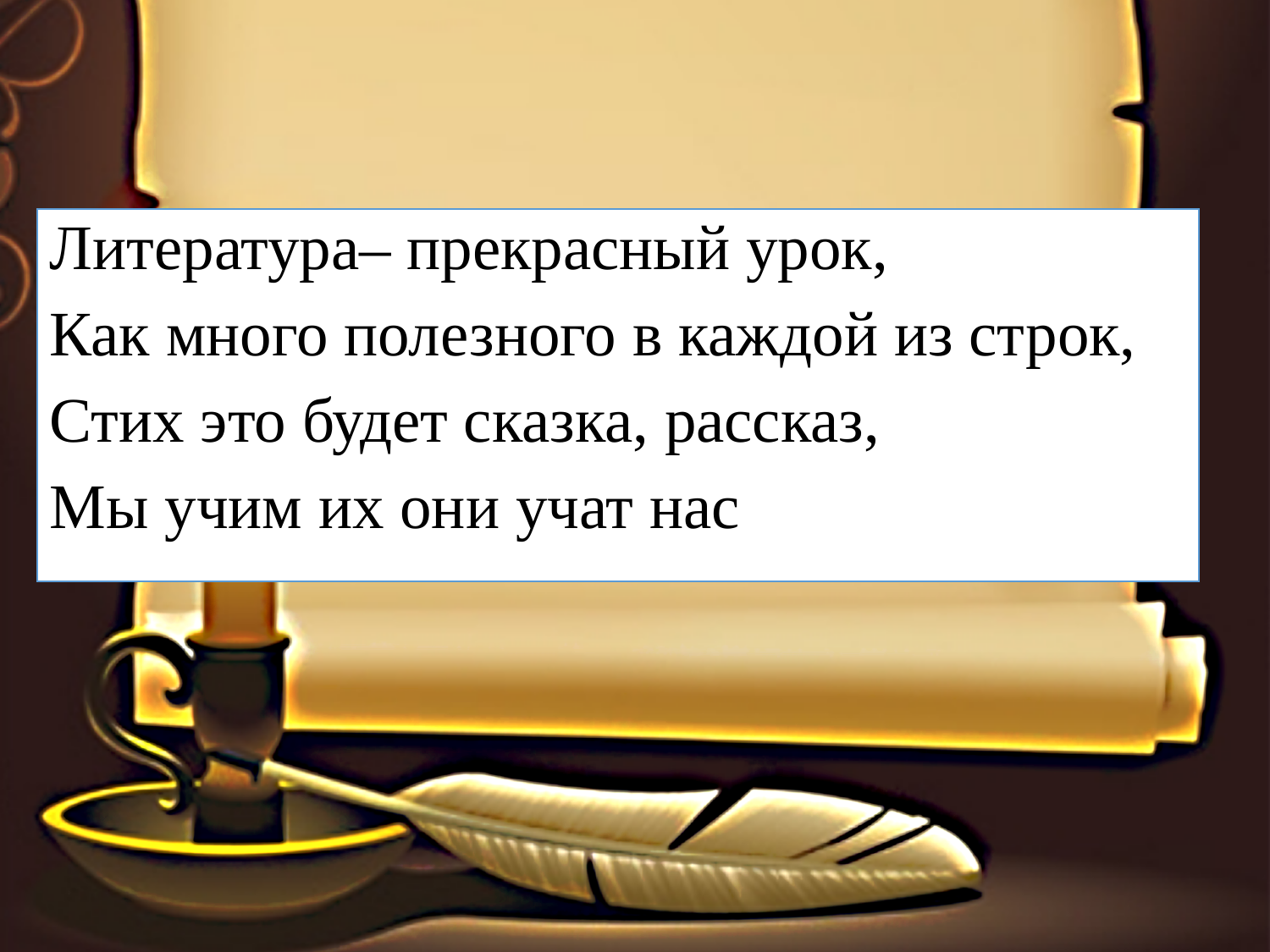

Литература– прекрасный урок,
Как много полезного в каждой из строк,
Стих это будет сказка, рассказ,
Мы учим их они учат нас